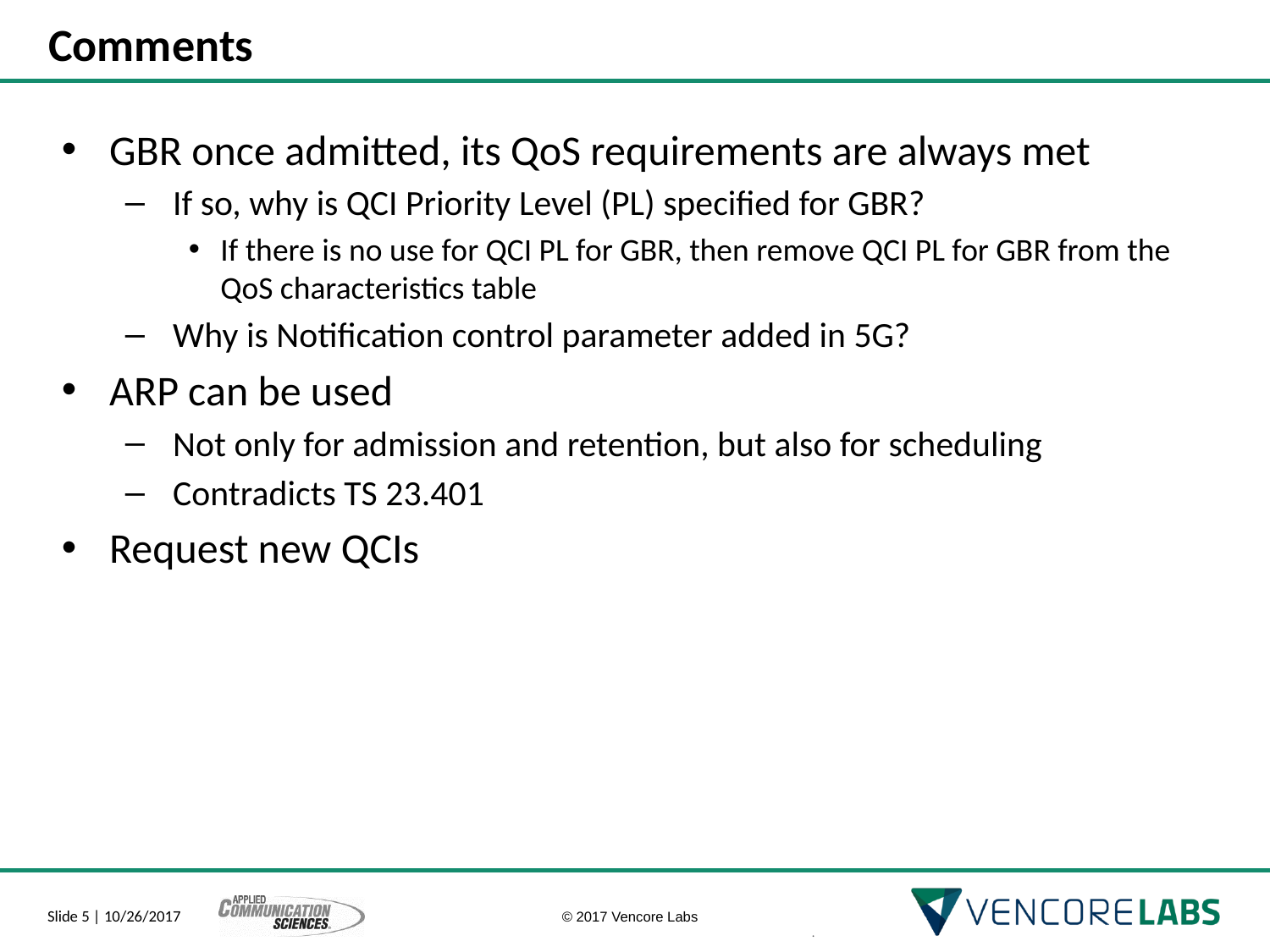

# Comments
GBR once admitted, its QoS requirements are always met
If so, why is QCI Priority Level (PL) specified for GBR?
If there is no use for QCI PL for GBR, then remove QCI PL for GBR from the QoS characteristics table
Why is Notification control parameter added in 5G?
ARP can be used
Not only for admission and retention, but also for scheduling
Contradicts TS 23.401
Request new QCIs